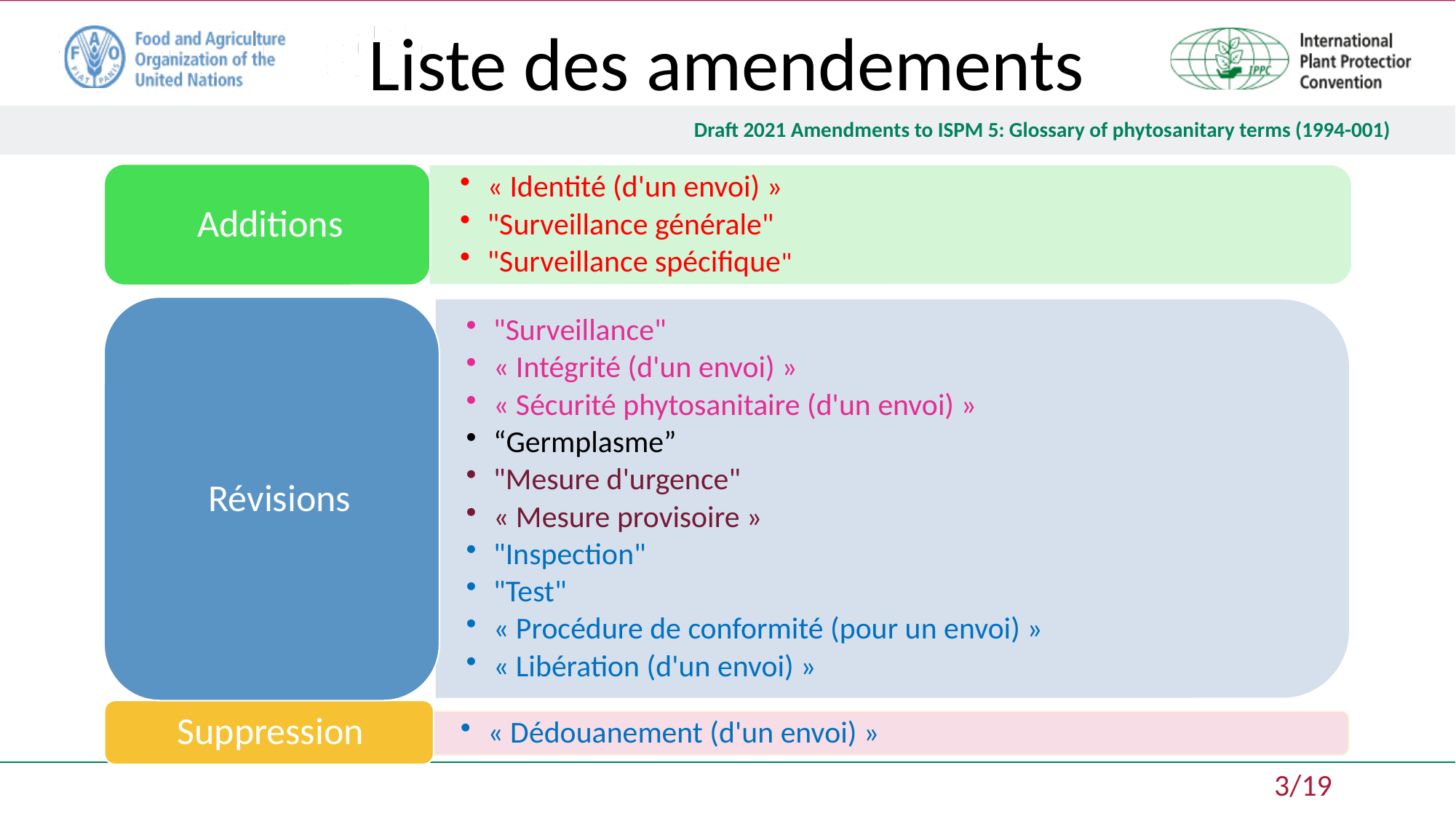

Liste des amendements
« Identité (d'un envoi) »
"Surveillance générale"
"Surveillance spécifique"
Additions
« Dédouanement (d'un envoi) »
Suppression
"Surveillance"
« Intégrité (d'un envoi) »
« Sécurité phytosanitaire (d'un envoi) »
“Germplasme”
"Mesure d'urgence"
« Mesure provisoire »
"Inspection"
"Test"
« Procédure de conformité (pour un envoi) »
« Libération (d'un envoi) »
Révisions